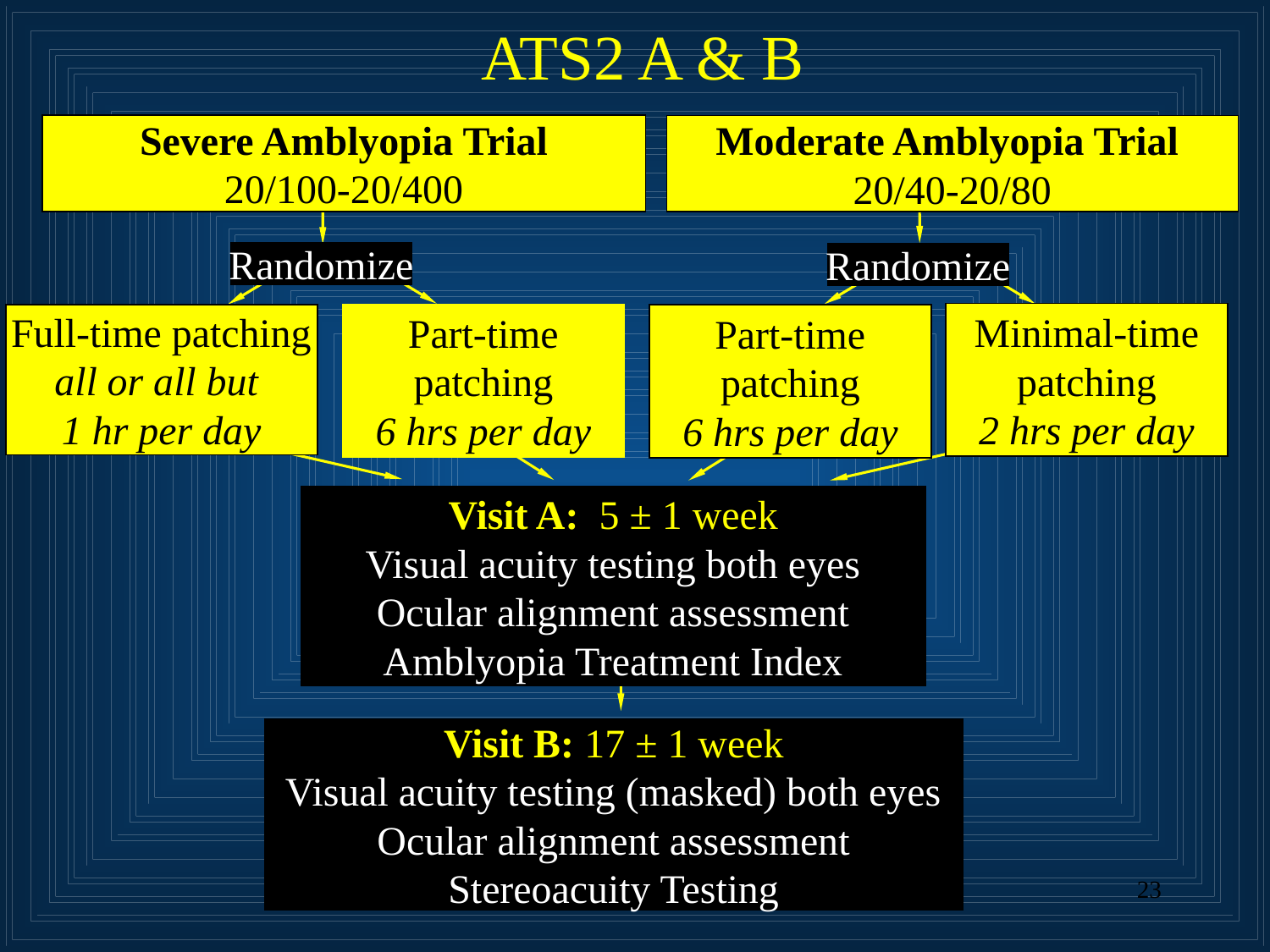

ATS2 A & B
Severe Amblyopia Trial
20/100-20/400
Moderate Amblyopia Trial
20/40-20/80

Randomize
Randomize

Minimal-time
patching
2 hrs per day
Part-time
patching
6 hrs per day
Full-time patching
all or all but
1 hr per day
Part-time
patching
6 hrs per day

Visit A:  5 ± 1 week
Visual acuity testing both eyes
Ocular alignment assessment
Amblyopia Treatment Index

Visit B: 17 ± 1 week
Visual acuity testing (masked) both eyes
Ocular alignment assessment
Stereoacuity Testing
ATS2
23